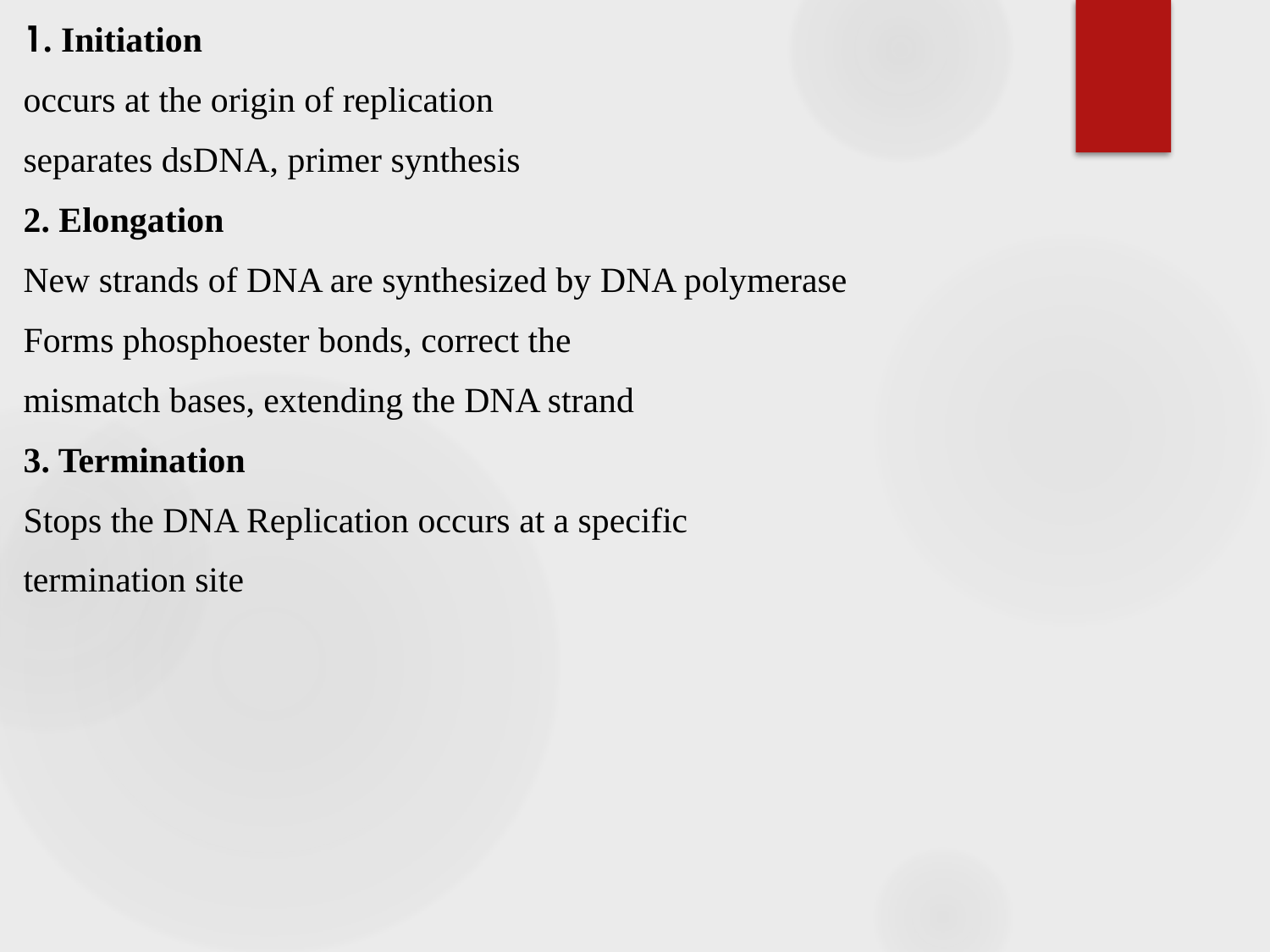

1. Initiation
occurs at the origin of replication
separates dsDNA, primer synthesis
2. Elongation
New strands of DNA are synthesized by DNA polymerase
Forms phosphoester bonds, correct the
mismatch bases, extending the DNA strand
3. Termination
Stops the DNA Replication occurs at a specific
termination site